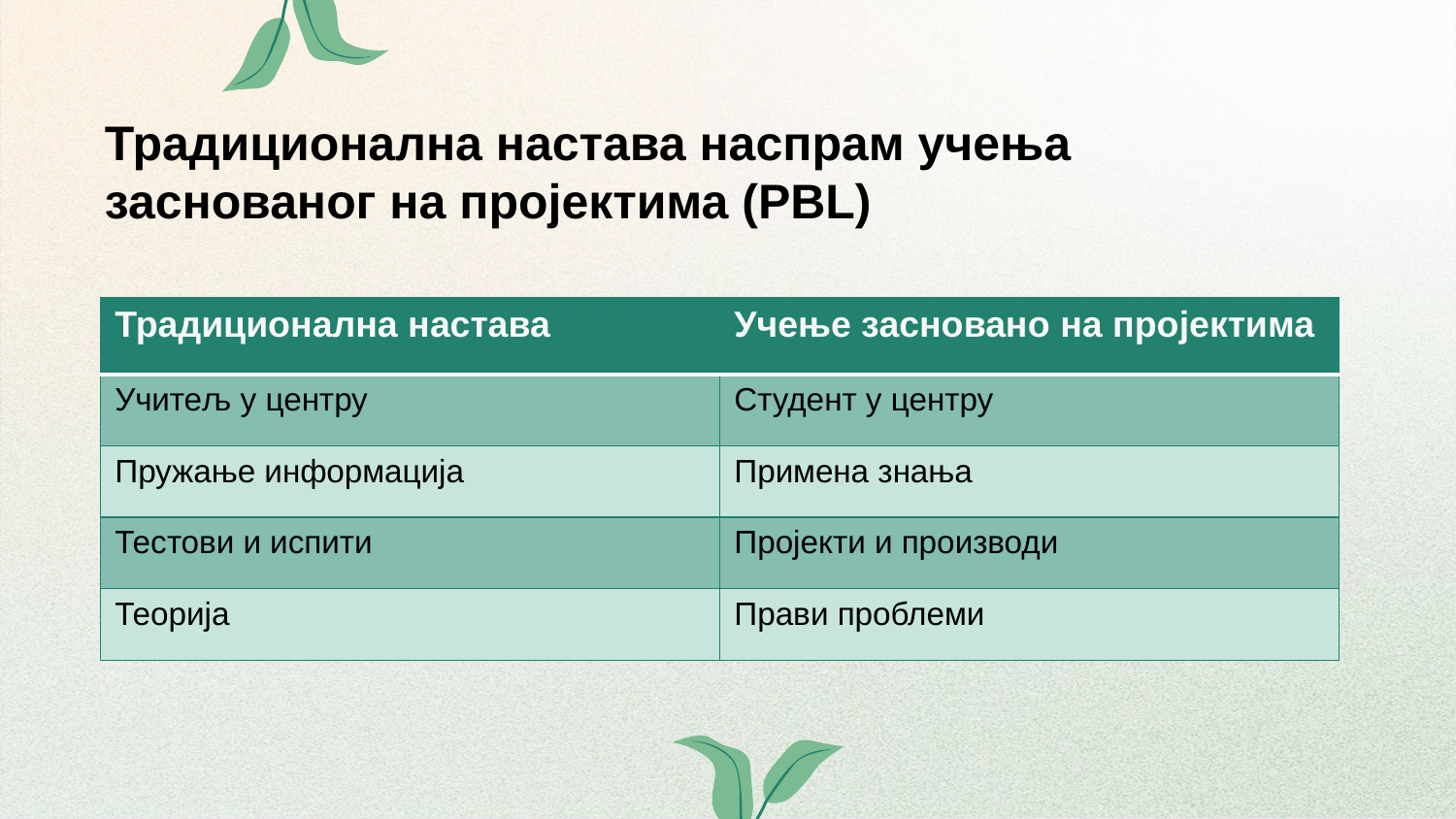

# Традиционална настава наспрам учења заснованог на пројектима (PBL)
| Традиционална настава | Учење засновано на пројектима |
| --- | --- |
| Учитељ у центру | Студент у центру |
| Пружање информација | Примена знања |
| Тестови и испити | Пројекти и производи |
| Теорија | Прави проблеми |